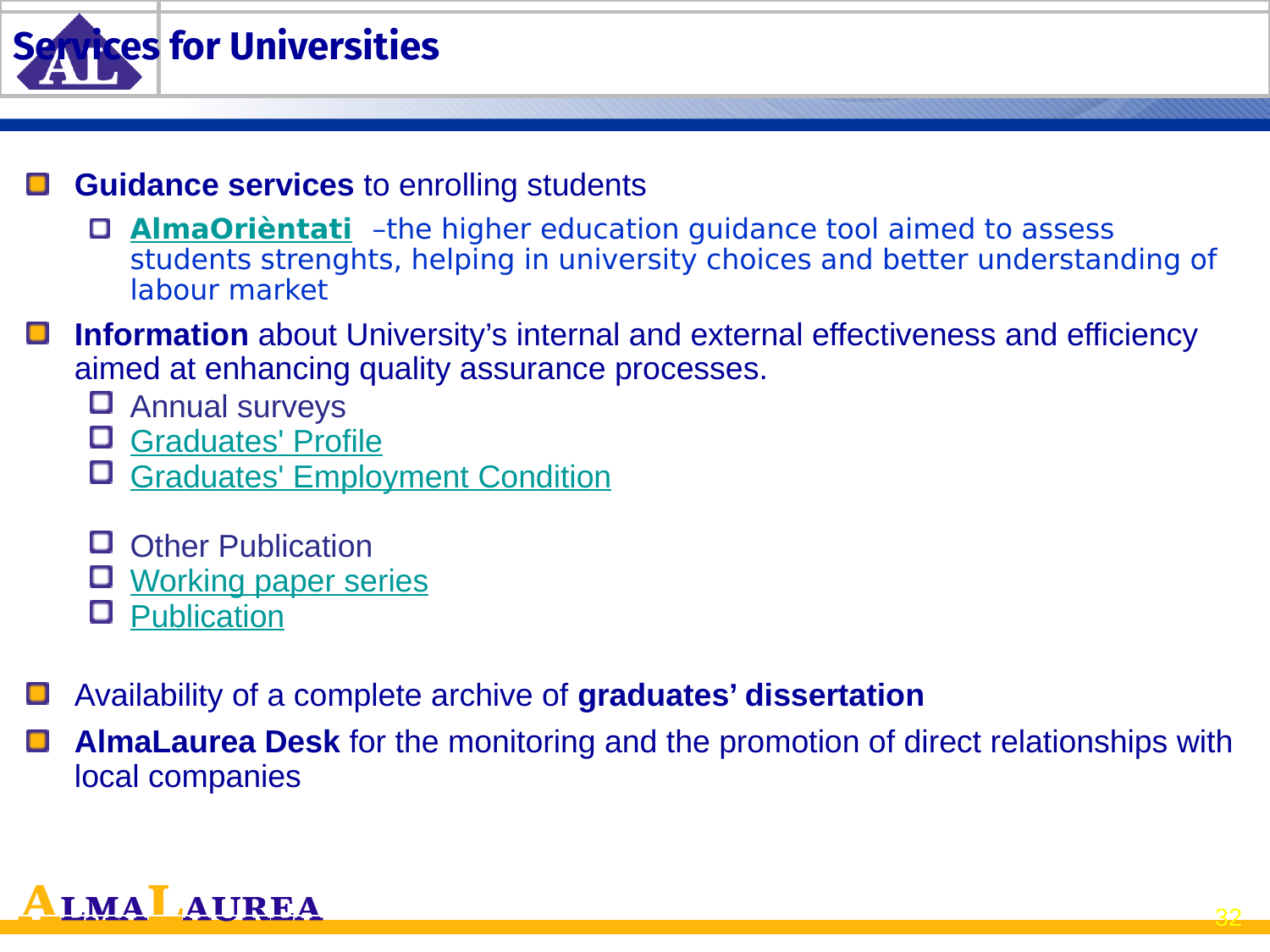

# Services for Universities
Guidance services to enrolling students
AlmaOrièntati  –the higher education guidance tool aimed to assess students strenghts, helping in university choices and better understanding of labour market
Information about University’s internal and external effectiveness and efficiency aimed at enhancing quality assurance processes.
Annual surveys
Graduates' Profile
Graduates' Employment Condition

Other Publication
Working paper series
Publication

Availability of a complete archive of graduates’ dissertation
AlmaLaurea Desk for the monitoring and the promotion of direct relationships with local companies

32